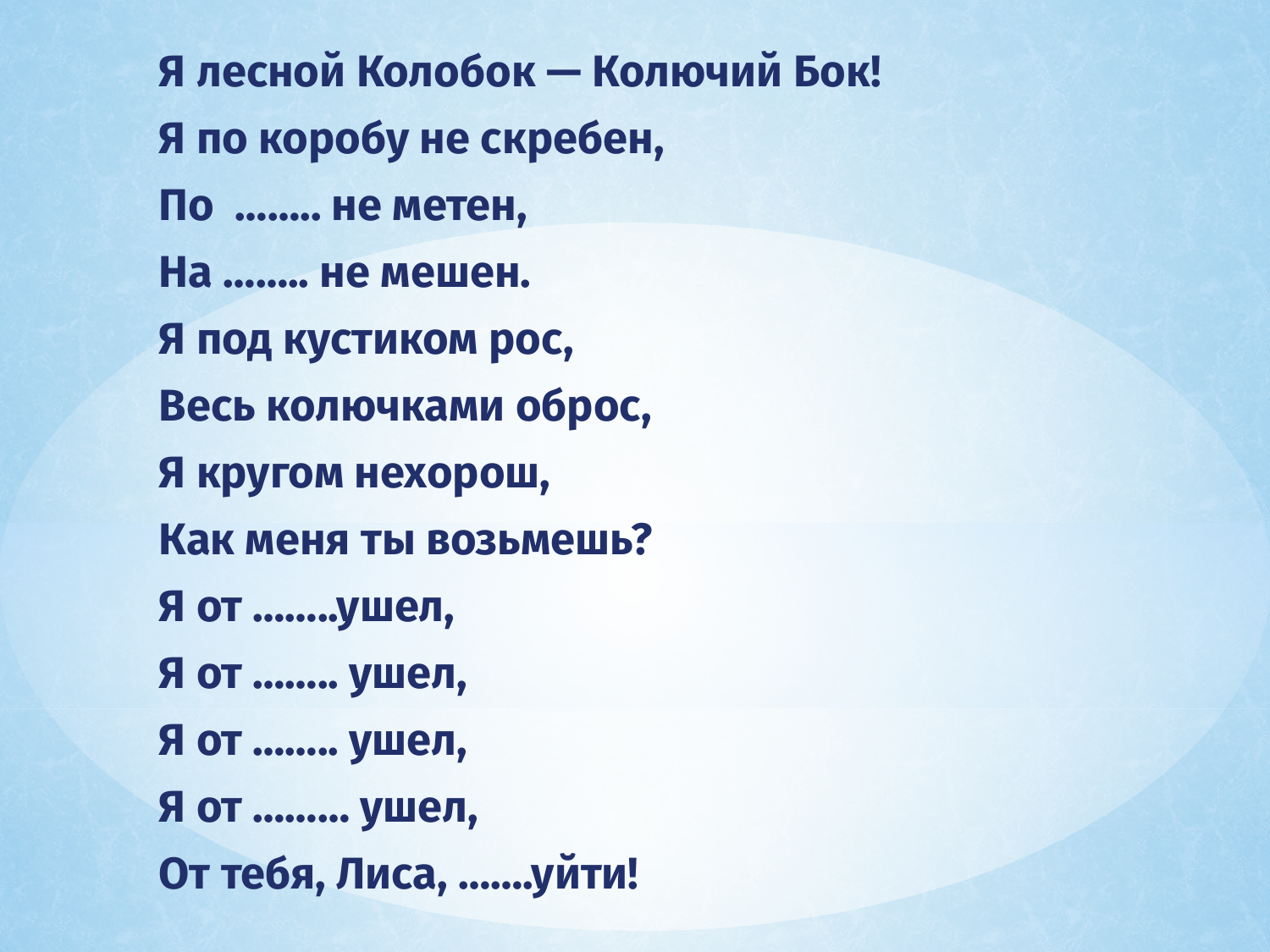

Я лесной Колобок — Колючий Бок!
Я по коробу не скребен,
По  …….. не метен,
На …….. не мешен.
Я под кустиком рос,
Весь колючками оброс,
Я кругом нехорош,
Как меня ты возьмешь?
Я от ……..ушел,
Я от …….. ушел,
Я от …….. ушел,
Я от ……… ушел,
От тебя, Лиса, …….уйти!